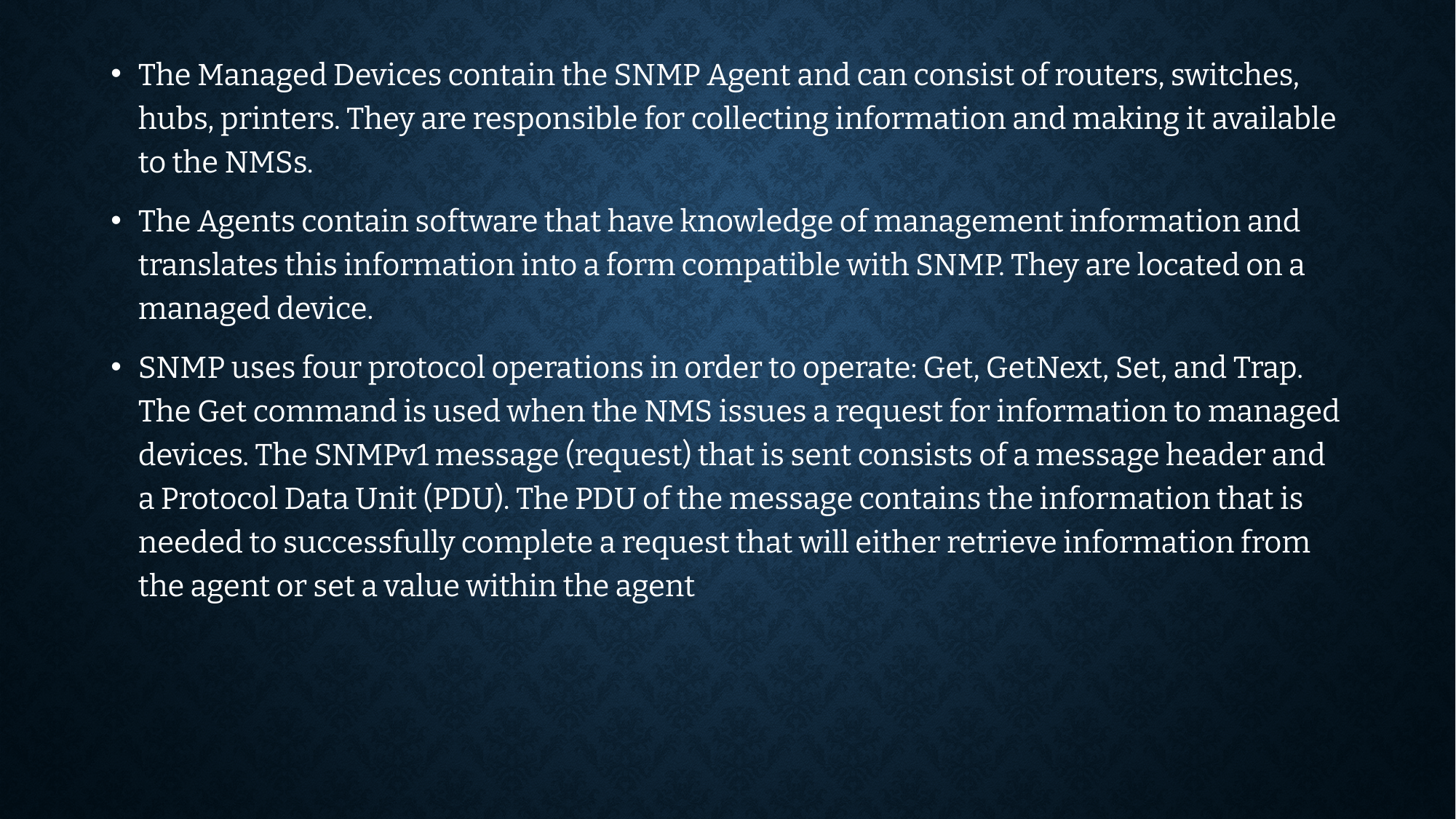

The Managed Devices contain the SNMP Agent and can consist of routers, switches, hubs, printers. They are responsible for collecting information and making it available to the NMSs.
The Agents contain software that have knowledge of management information and translates this information into a form compatible with SNMP. They are located on a managed device.
SNMP uses four protocol operations in order to operate: Get, GetNext, Set, and Trap. The Get command is used when the NMS issues a request for information to managed devices. The SNMPv1 message (request) that is sent consists of a message header and a Protocol Data Unit (PDU). The PDU of the message contains the information that is needed to successfully complete a request that will either retrieve information from the agent or set a value within the agent